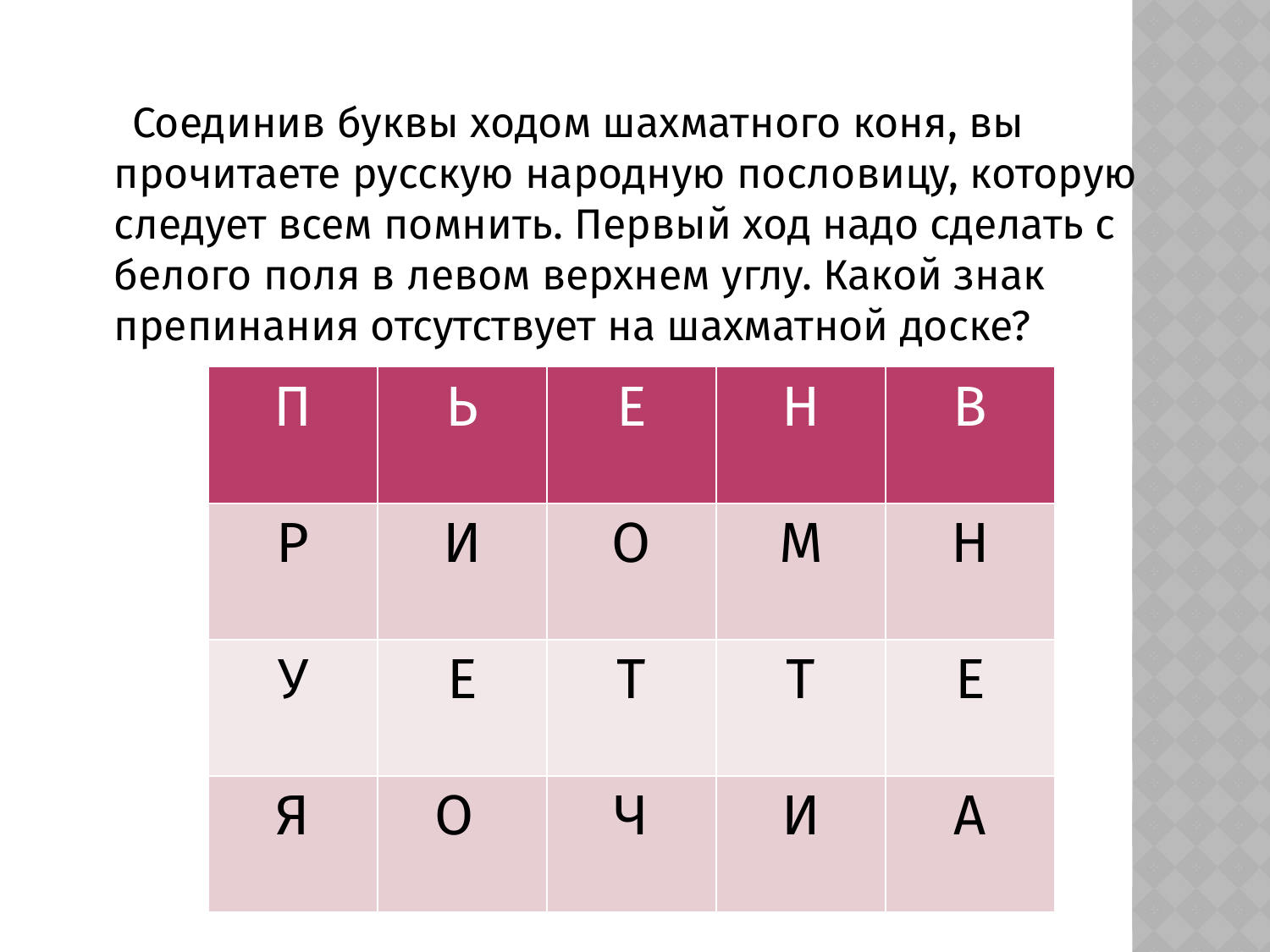

Соединив буквы ходом шахматного коня, вы прочитаете русскую народную пословицу, которую следует всем помнить. Первый ход надо сделать с белого поля в левом верхнем углу. Какой знак препинания отсутствует на шахматной доске?

| П | Ь | Е | Н | В |
| --- | --- | --- | --- | --- |
| Р | И | О | М | Н |
| У | Е | Т | Т | Е |
| Я | О | Ч | И | А |